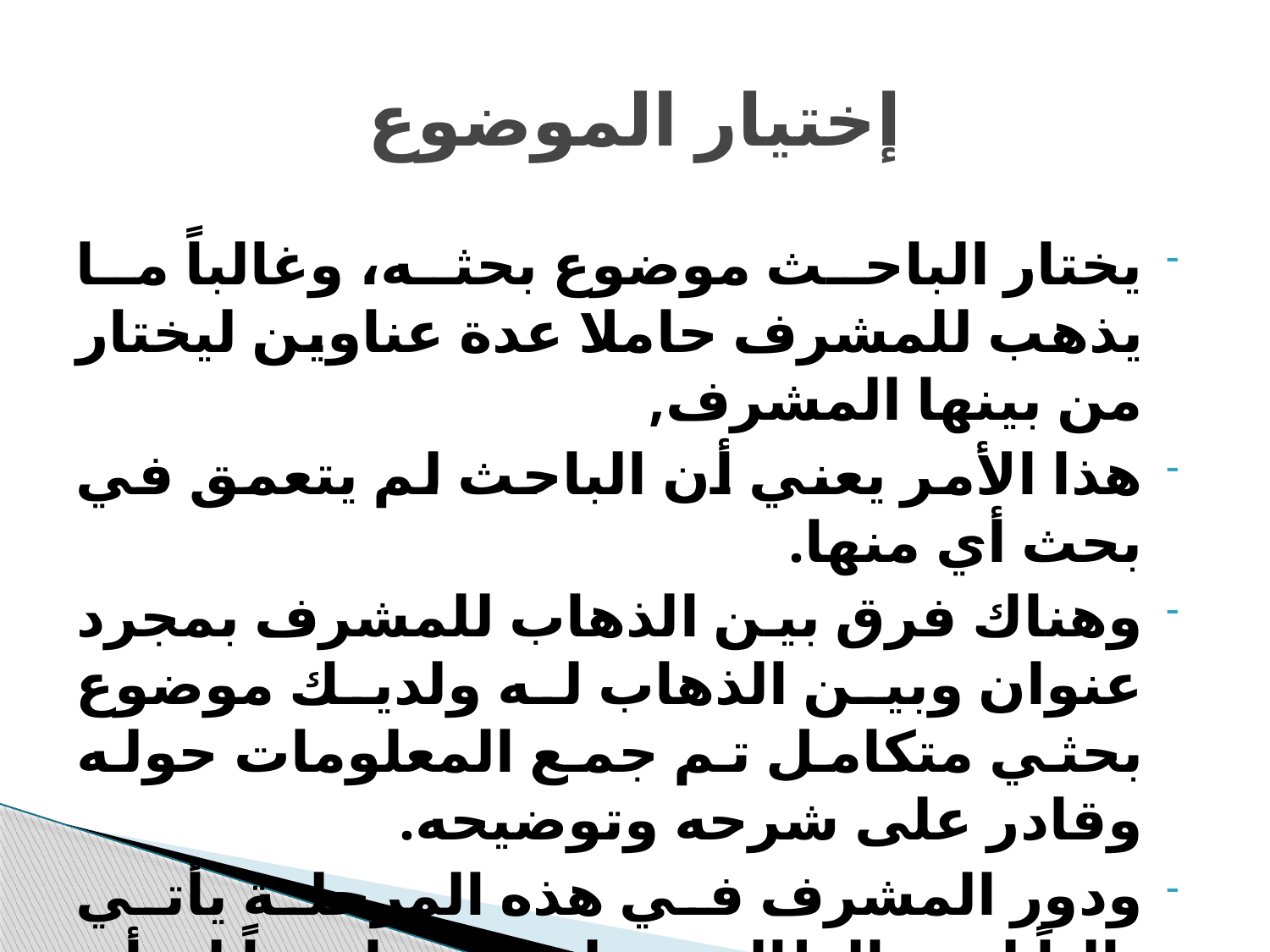

# إختيار الموضوع
يختار الباحث موضوع بحثه، وغالباً ما يذهب للمشرف حاملا عدة عناوين ليختار من بينها المشرف,
هذا الأمر يعني أن الباحث لم يتعمق في بحث أي منها.
وهناك فرق بين الذهاب للمشرف بمجرد عنوان وبين الذهاب له ولديك موضوع بحثي متكامل تم جمع المعلومات حوله وقادر على شرحه وتوضيحه.
ودور المشرف في هذه المرحلة يأتي تالياً لدور الطالب، وليس معاصراً له أو سابقاً عليه.
لابد من الاهتمام بهذه المرحلة واعطائها العناية الواجبة من الباحث.